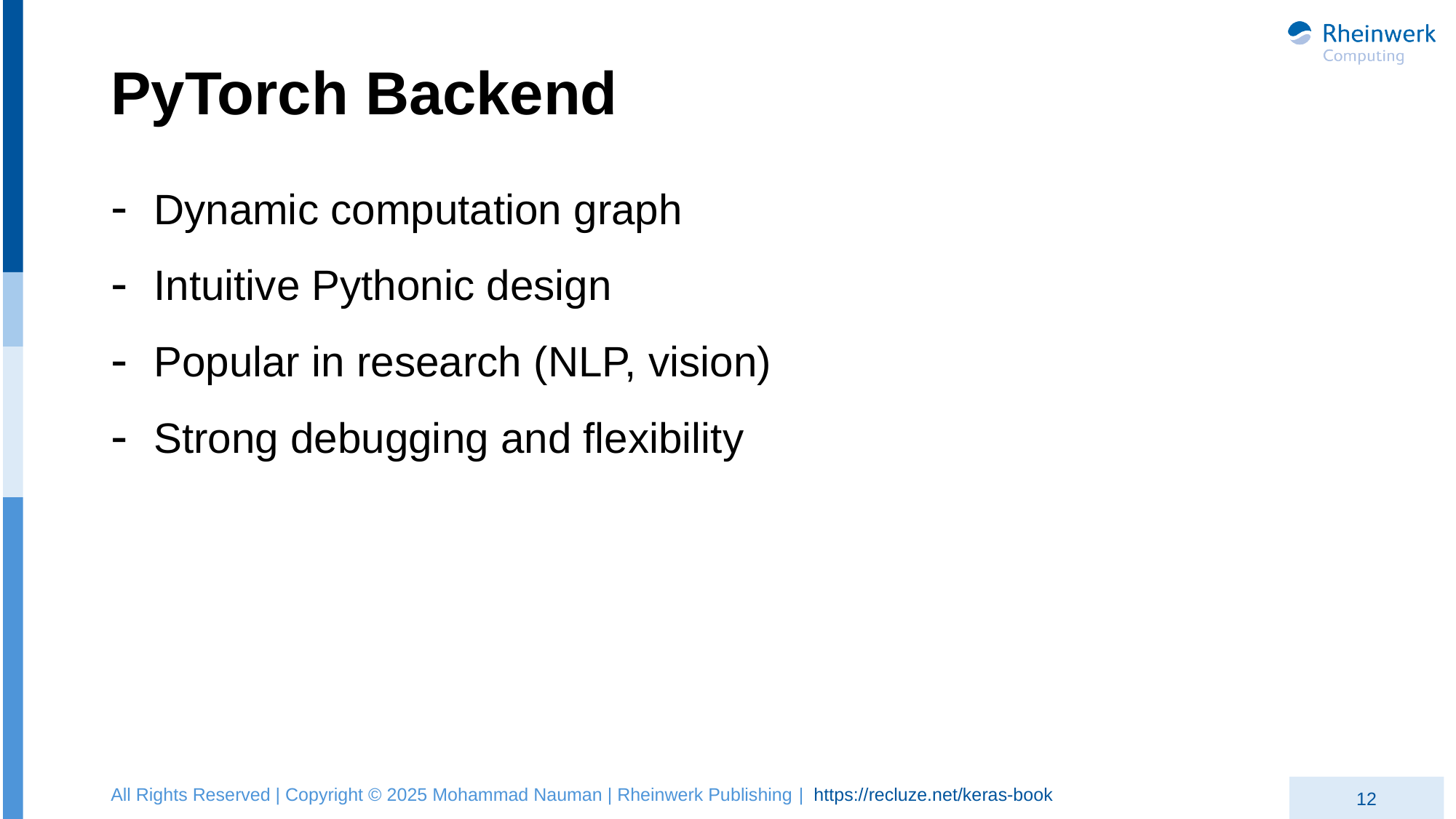

# PyTorch Backend
Dynamic computation graph
Intuitive Pythonic design
Popular in research (NLP, vision)
Strong debugging and flexibility